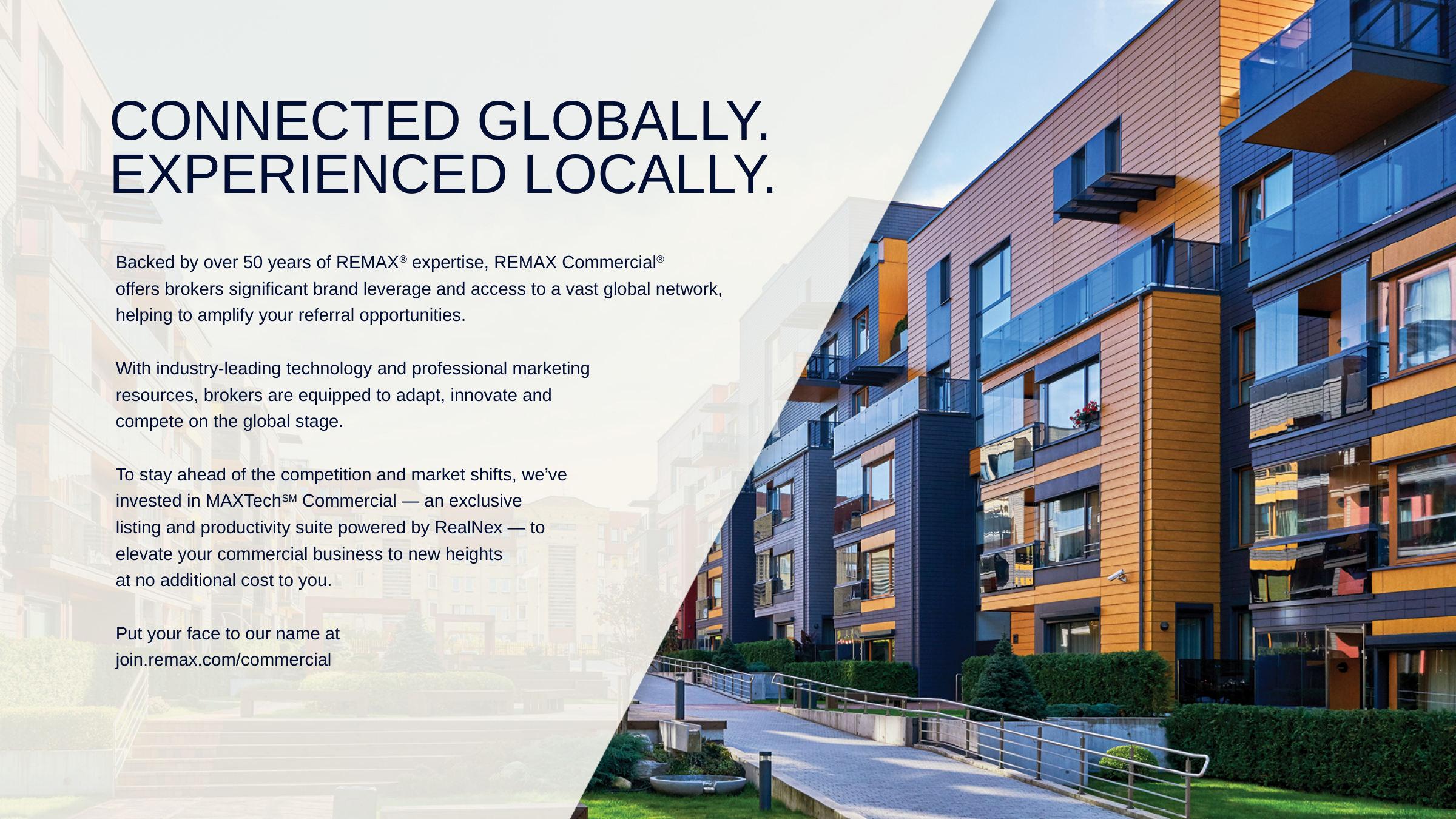

CONNECTED GLOBALLY.
EXPERIENCED LOCALLY.
Backed by over 50 years of REMAX® expertise, REMAX Commercial®
offers brokers significant brand leverage and access to a vast global network, helping to amplify your referral opportunities.

With industry-leading technology and professional marketing
resources, brokers are equipped to adapt, innovate and
compete on the global stage.

To stay ahead of the competition and market shifts, we’ve
invested in MAXTechSM Commercial — an exclusive
listing and productivity suite powered by RealNex — to
elevate your commercial business to new heights
at no additional cost to you.

Put your face to our name at
join.remax.com/commercial